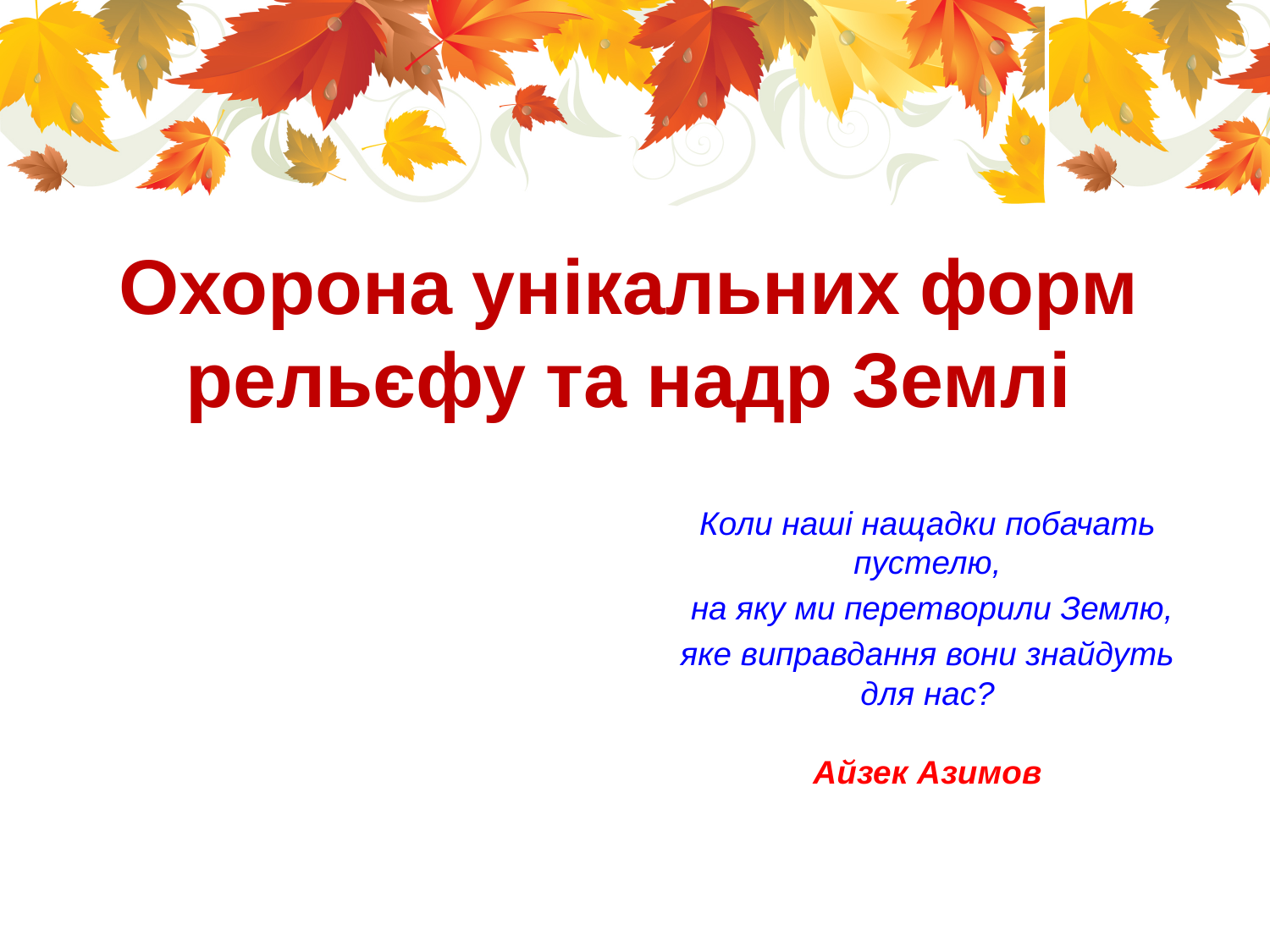

# Охорона унікальних форм рельєфу та надр Землі
Коли наші нащадки побачать пустелю,
 на яку ми перетворили Землю,
яке виправдання вони знайдуть для нас?
Айзек Азимов